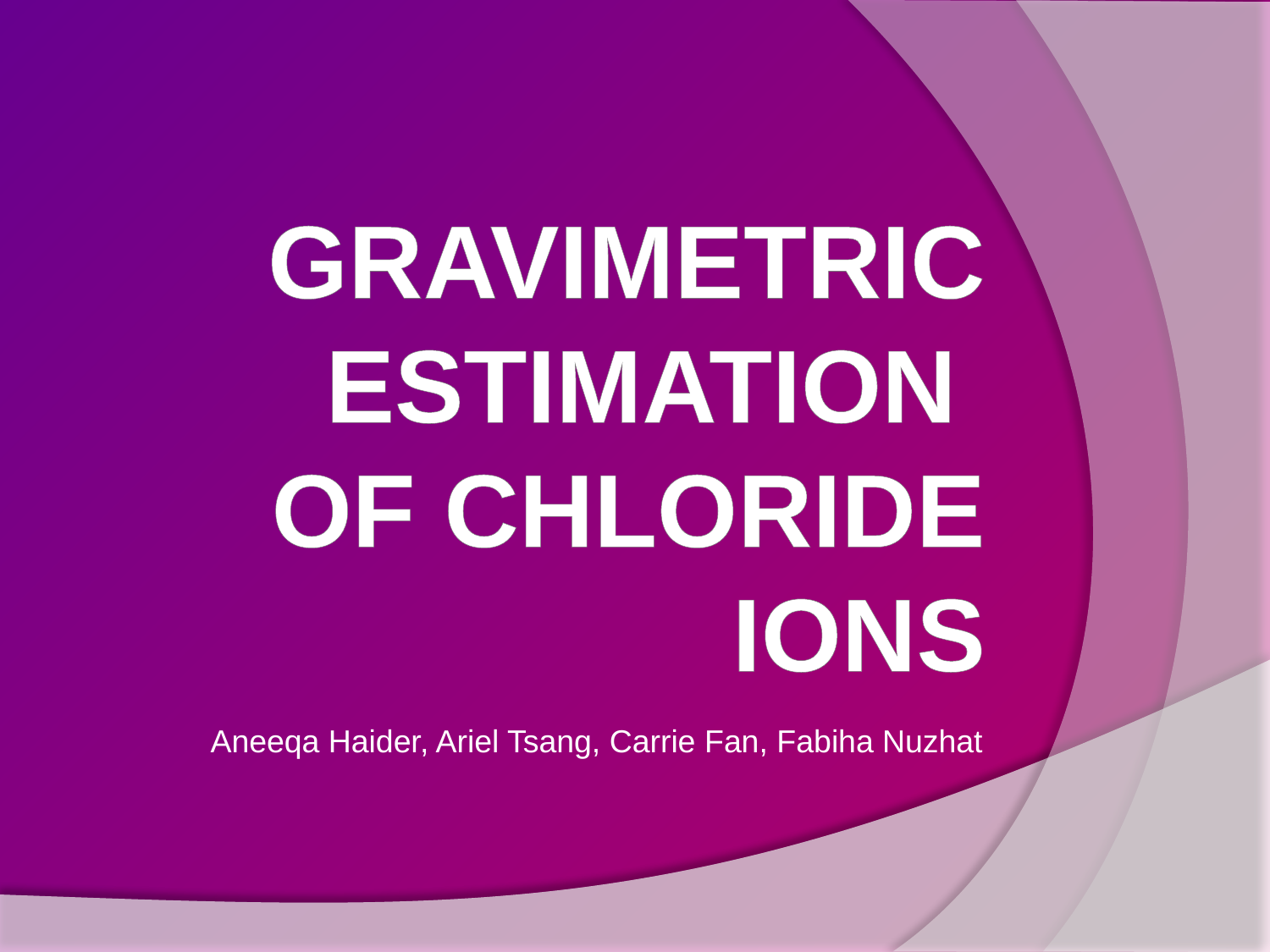

# GRAVIMETRIC ESTIMATION OF CHLORIDE IONS
Aneeqa Haider, Ariel Tsang, Carrie Fan, Fabiha Nuzhat